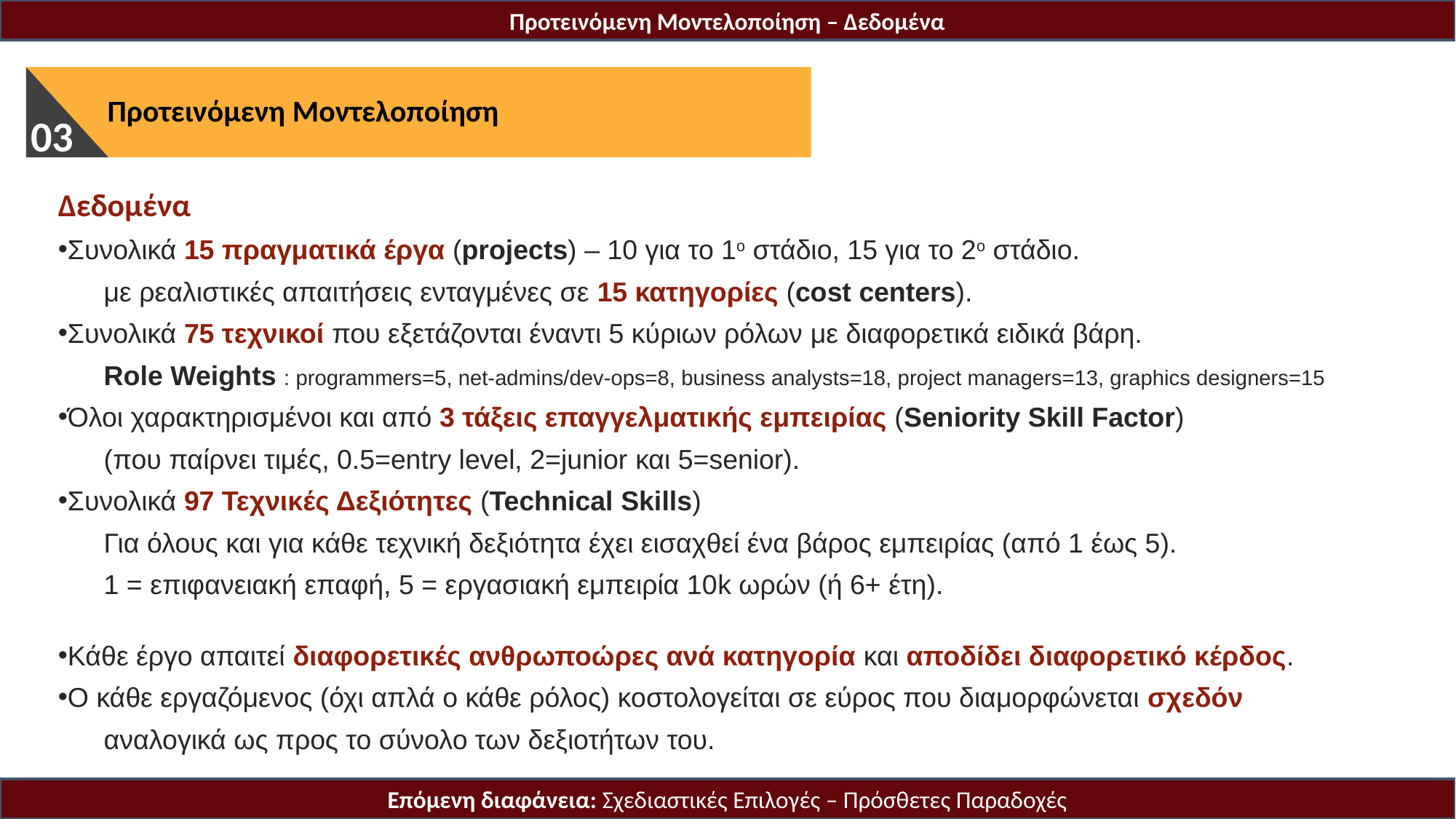

Προτεινόμενη Μοντελοποίηση – Δεδομένα
Κρατούσα Κατάσταση
     Τεχνολογία Πληροφορίας & Επικοινωνίας

 Προτεινόμενη Μοντελοποίηση
01
03
Δεδομένα
Συνολικά 15 πραγματικά έργα (projects) – 10 για το 1ο στάδιο, 15 για το 2ο στάδιο.
      με ρεαλιστικές απαιτήσεις ενταγμένες σε 15 κατηγορίες (cost centers).
Συνολικά 75 τεχνικοί που εξετάζονται έναντι 5 κύριων ρόλων με διαφορετικά ειδικά βάρη.
      Role Weights : programmers=5, net-admins/dev-ops=8, business analysts=18, project managers=13, graphics designers=15
Όλοι χαρακτηρισμένοι και από 3 τάξεις επαγγελματικής εμπειρίας (Seniority Skill Factor)
      (που παίρνει τιμές, 0.5=entry level, 2=junior και 5=senior).
Συνολικά 97 Τεχνικές Δεξιότητες (Technical Skills)
      Για όλους και για κάθε τεχνική δεξιότητα έχει εισαχθεί ένα βάρος εμπειρίας (από 1 έως 5).
      1 = επιφανειακή επαφή, 5 = εργασιακή εμπειρία 10k ωρών (ή 6+ έτη).

Κάθε έργο απαιτεί διαφορετικές ανθρωποώρες ανά κατηγορία και αποδίδει διαφορετικό κέρδος.
Ο κάθε εργαζόμενος (όχι απλά ο κάθε ρόλος) κοστολογείται σε εύρος που διαμορφώνεται σχεδόν
      αναλογικά ως προς το σύνολο των δεξιοτήτων του.
Επόμενη διαφάνεια: Σχεδιαστικές Επιλογές – Πρόσθετες Παραδοχές